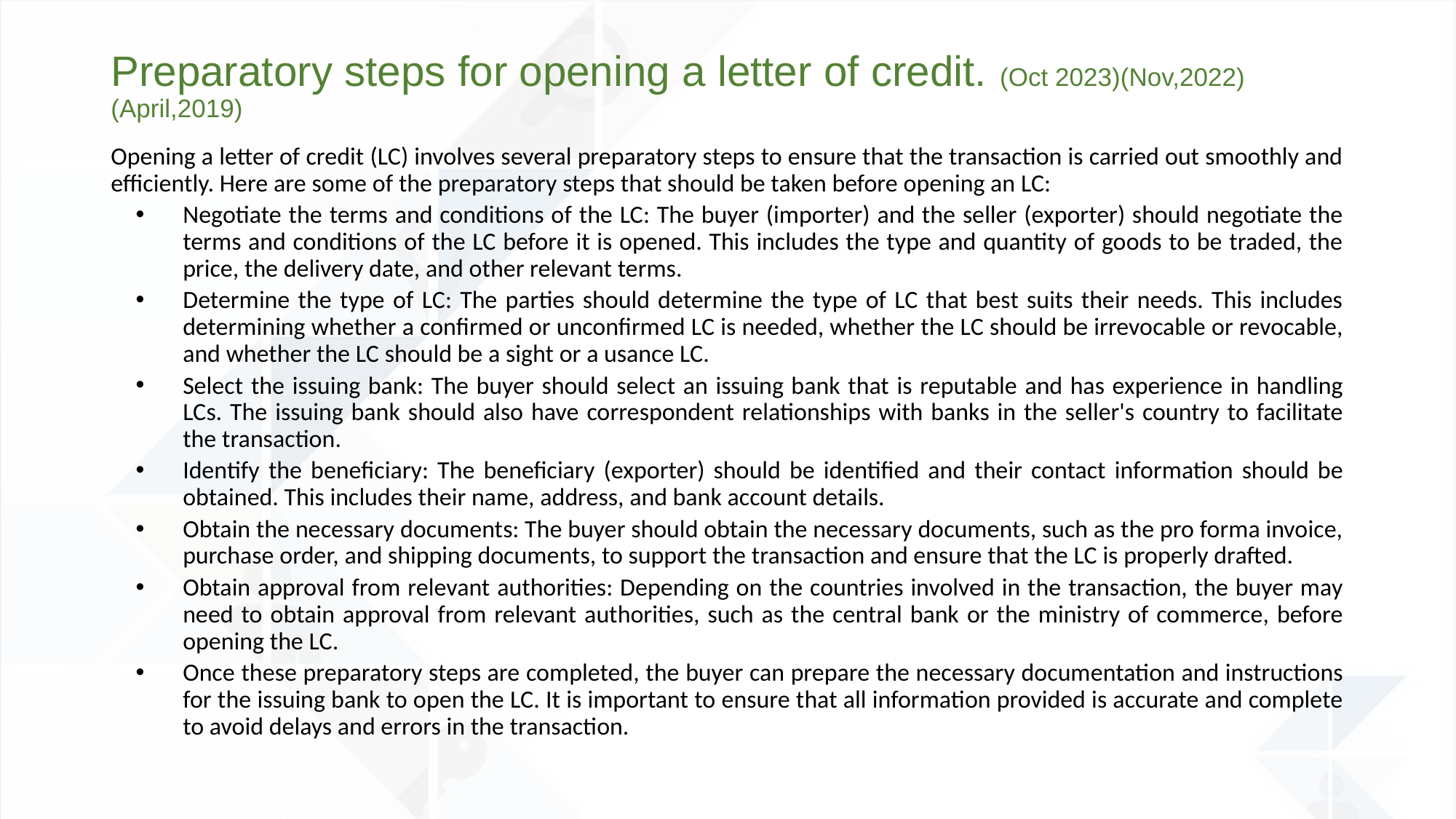

# Preparatory steps for opening a letter of credit. (Oct 2023)(Nov,2022) (April,2019)
Opening a letter of credit (LC) involves several preparatory steps to ensure that the transaction is carried out smoothly and efficiently. Here are some of the preparatory steps that should be taken before opening an LC:
Negotiate the terms and conditions of the LC: The buyer (importer) and the seller (exporter) should negotiate the terms and conditions of the LC before it is opened. This includes the type and quantity of goods to be traded, the price, the delivery date, and other relevant terms.
Determine the type of LC: The parties should determine the type of LC that best suits their needs. This includes determining whether a confirmed or unconfirmed LC is needed, whether the LC should be irrevocable or revocable, and whether the LC should be a sight or a usance LC.
Select the issuing bank: The buyer should select an issuing bank that is reputable and has experience in handling LCs. The issuing bank should also have correspondent relationships with banks in the seller's country to facilitate the transaction.
Identify the beneficiary: The beneficiary (exporter) should be identified and their contact information should be obtained. This includes their name, address, and bank account details.
Obtain the necessary documents: The buyer should obtain the necessary documents, such as the pro forma invoice, purchase order, and shipping documents, to support the transaction and ensure that the LC is properly drafted.
Obtain approval from relevant authorities: Depending on the countries involved in the transaction, the buyer may need to obtain approval from relevant authorities, such as the central bank or the ministry of commerce, before opening the LC.
Once these preparatory steps are completed, the buyer can prepare the necessary documentation and instructions for the issuing bank to open the LC. It is important to ensure that all information provided is accurate and complete to avoid delays and errors in the transaction.